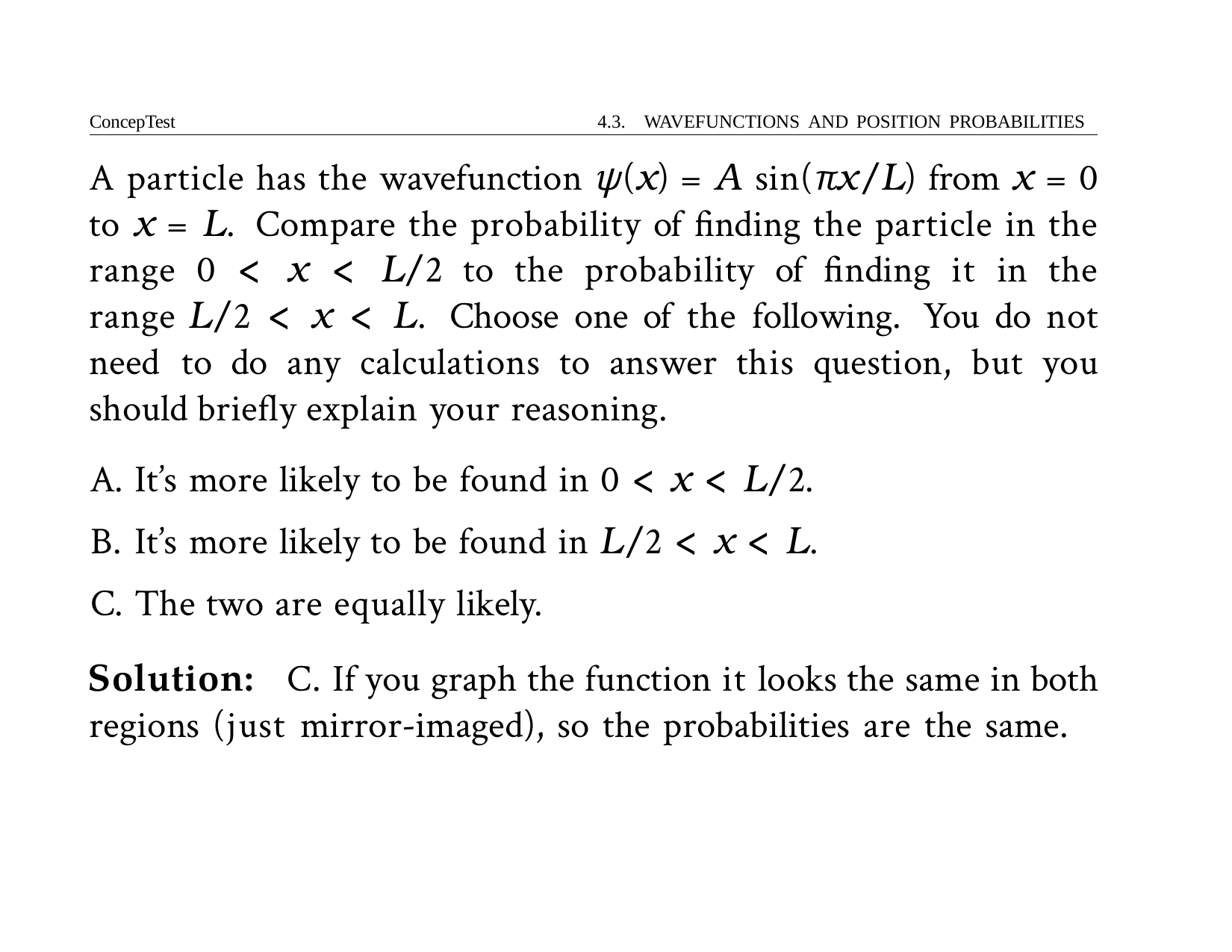

ConcepTest	4.3.  WAVEFUNCTIONS AND POSITION PROBABILITIES
A particle has the wavefunction ψ(x) = A sin(πx/L) from x = 0 to x = L. Compare the probability of finding the particle in the range 0 < x < L/2 to the probability of finding it in the range L/2 < x < L. Choose one of the following. You do not need to do any calculations to answer this question, but you should briefly explain your reasoning.
It’s more likely to be found in 0 < x < L/2.
It’s more likely to be found in L/2 < x < L.
The two are equally likely.
Solution:  C. If you graph the function it looks the same in both regions (just mirror-imaged), so the probabilities are the same.